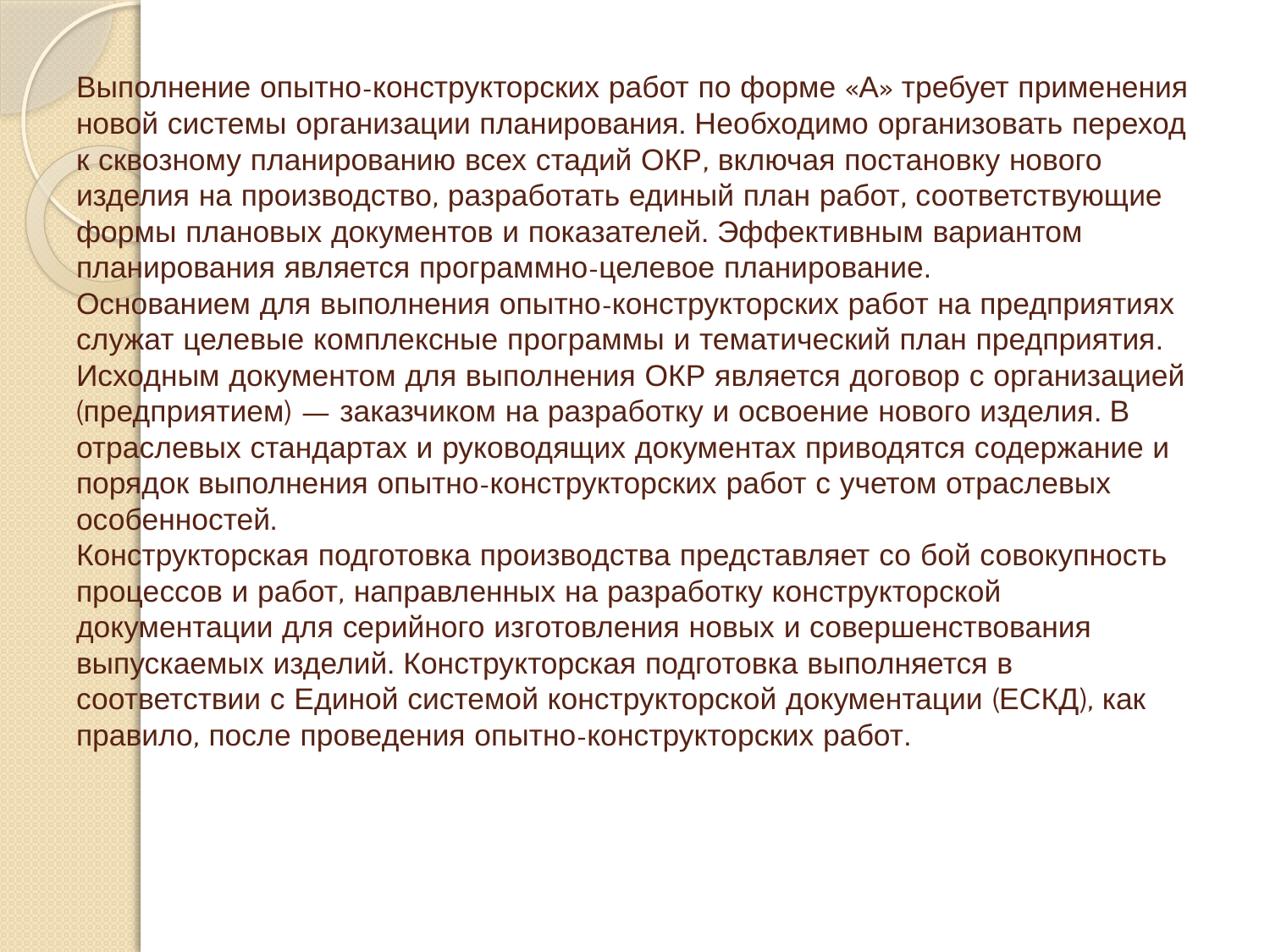

# Выполнение опытно-конструкторских работ по форме «А» требует применения новой системы организации планирования. Необходимо организовать переход к сквозному планированию всех стадий ОКР, включая постановку нового изделия на производство, разработать единый план работ, соответствующие формы плановых документов и показателей. Эффективным вариантом планирования является программно-целевое планирование. Основанием для выполнения опытно-конструкторских работ на предприятиях служат целевые комплексные программы и тематический план предприятия. Исходным документом для выполнения ОКР является договор с организацией (предприятием) — заказчиком на разработку и освоение нового изделия. В отраслевых стандартах и руководящих документах приводятся содержание и порядок выполнения опытно-конструкторских работ с учетом отраслевых особенностей. Конструкторская подготовка производства представляет со бой совокупность процессов и работ, направленных на разработку конструкторской документации для серийного изготовления новых и совершенствования выпускаемых изделий. Конструкторская подготовка выполняется в соответствии с Единой системой конструкторской документации (ЕСКД), как правило, после проведения опытно-конструкторских работ.